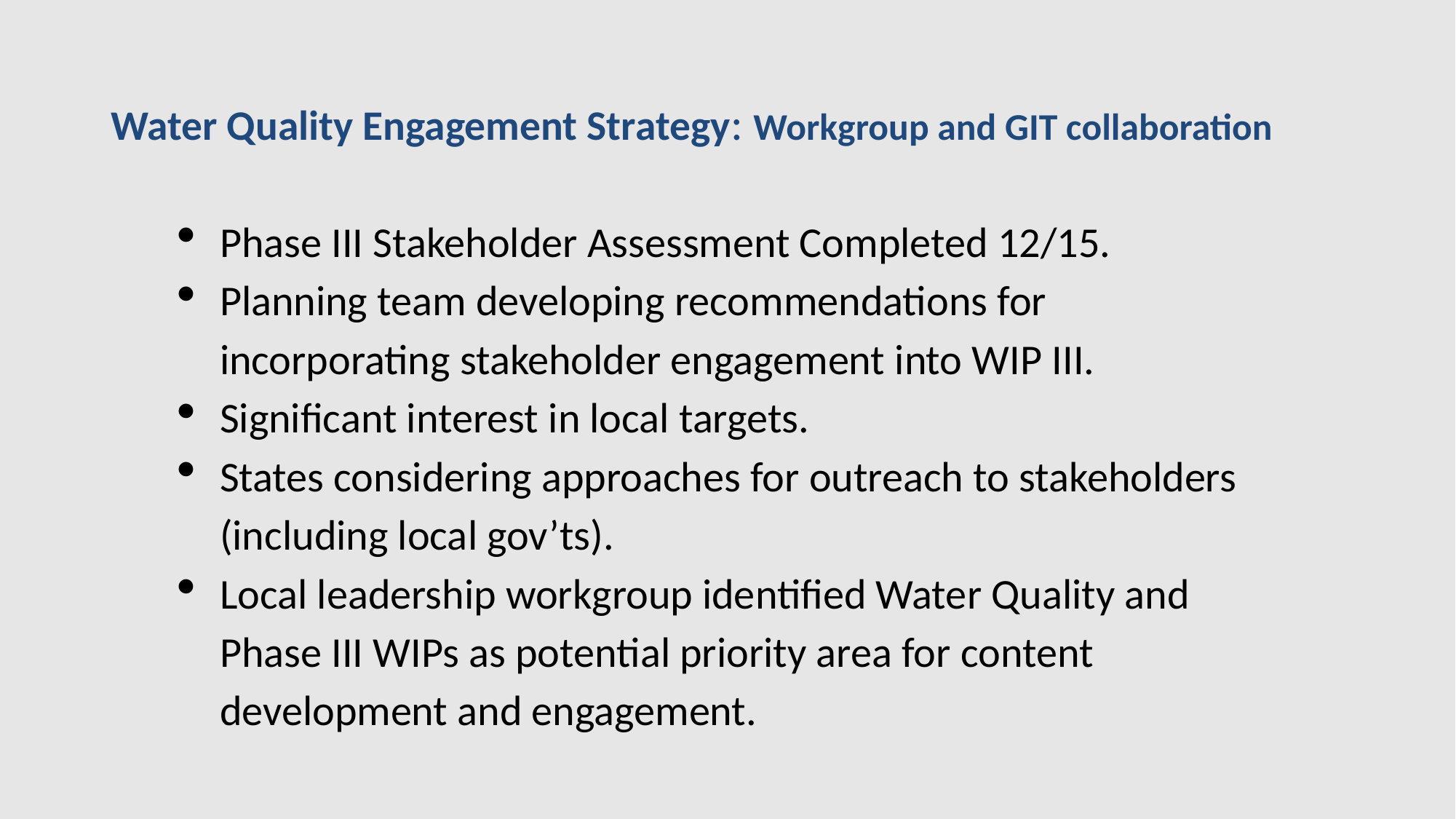

# Water Quality Engagement Strategy: Workgroup and GIT collaboration
Phase III Stakeholder Assessment Completed 12/15.
Planning team developing recommendations for incorporating stakeholder engagement into WIP III.
Significant interest in local targets.
States considering approaches for outreach to stakeholders (including local gov’ts).
Local leadership workgroup identified Water Quality and Phase III WIPs as potential priority area for content development and engagement.